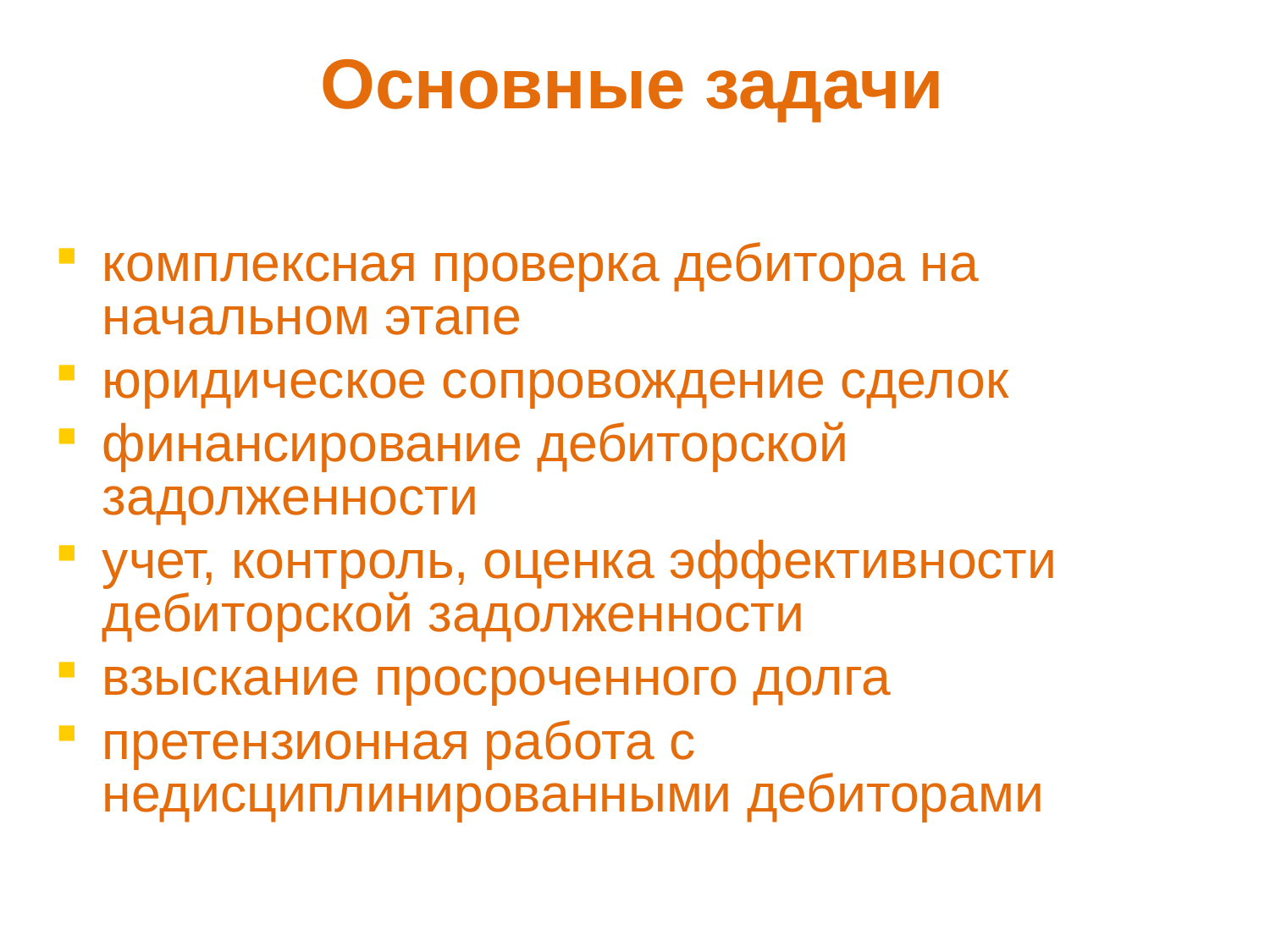

Основные задачи
комплексная проверка дебитора на начальном этапе
юридическое сопровождение сделок
финансирование дебиторской задолженности
учет, контроль, оценка эффективности дебиторской задолженности
взыскание просроченного долга
претензионная работа с недисциплинированными дебиторами